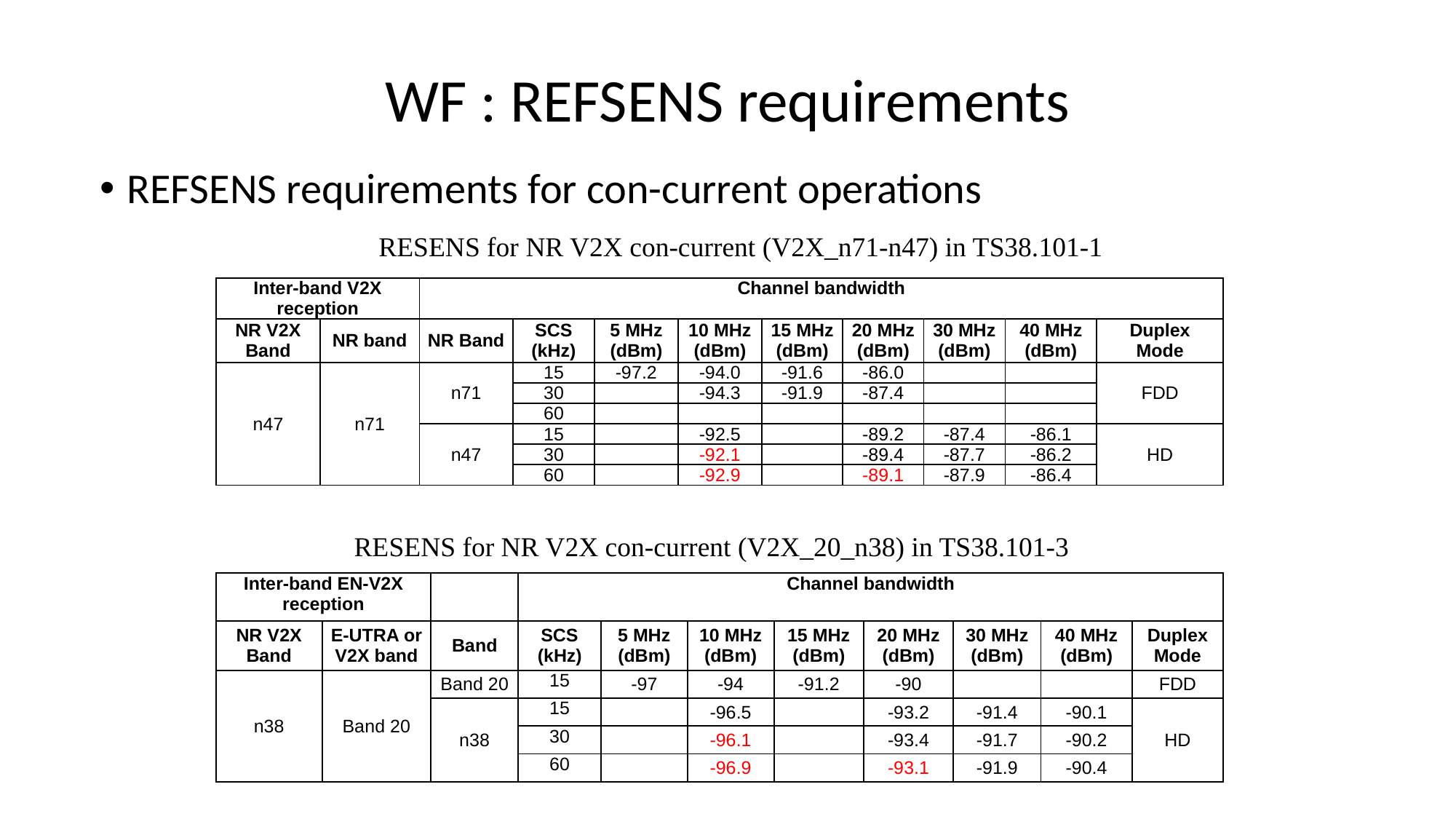

# WF : REFSENS requirements
REFSENS requirements for con-current operations
RESENS for NR V2X con-current (V2X_n71-n47) in TS38.101-1
| Inter-band V2X reception |  | Channel bandwidth |  |  |  |  |  |  |  |  |
| --- | --- | --- | --- | --- | --- | --- | --- | --- | --- | --- |
| NR V2X Band | NR band | NR Band | SCS (kHz) | 5 MHz (dBm) | 10 MHz (dBm) | 15 MHz (dBm) | 20 MHz (dBm) | 30 MHz (dBm) | 40 MHz (dBm) | Duplex Mode |
| n47 | n71 | n71 | 15 | -97.2 | -94.0 | -91.6 | -86.0 |  |  | FDD |
|  |  |  | 30 |  | -94.3 | -91.9 | -87.4 |  |  |  |
|  |  |  | 60 |  |  |  |  |  |  |  |
|  |  | n47 | 15 |  | -92.5 |  | -89.2 | -87.4 | -86.1 | HD |
|  |  |  | 30 |  | -92.1 |  | -89.4 | -87.7 | -86.2 |  |
|  |  |  | 60 |  | -92.9 |  | -89.1 | -87.9 | -86.4 |  |
RESENS for NR V2X con-current (V2X_20_n38) in TS38.101-3
| Inter-band EN-V2X reception |  |  | Channel bandwidth |  |  |  |  |  |  |  |
| --- | --- | --- | --- | --- | --- | --- | --- | --- | --- | --- |
| NR V2X Band | E-UTRA or V2X band | Band | SCS (kHz) | 5 MHz (dBm) | 10 MHz (dBm) | 15 MHz (dBm) | 20 MHz (dBm) | 30 MHz (dBm) | 40 MHz (dBm) | Duplex Mode |
| n38 | Band 20 | Band 20 | 15 | -97 | -94 | -91.2 | -90 |  |  | FDD |
|  |  | n38 | 15 |  | -96.5 |  | -93.2 | -91.4 | -90.1 | HD |
|  |  |  | 30 |  | -96.1 |  | -93.4 | -91.7 | -90.2 |  |
|  |  |  | 60 |  | -96.9 |  | -93.1 | -91.9 | -90.4 |  |